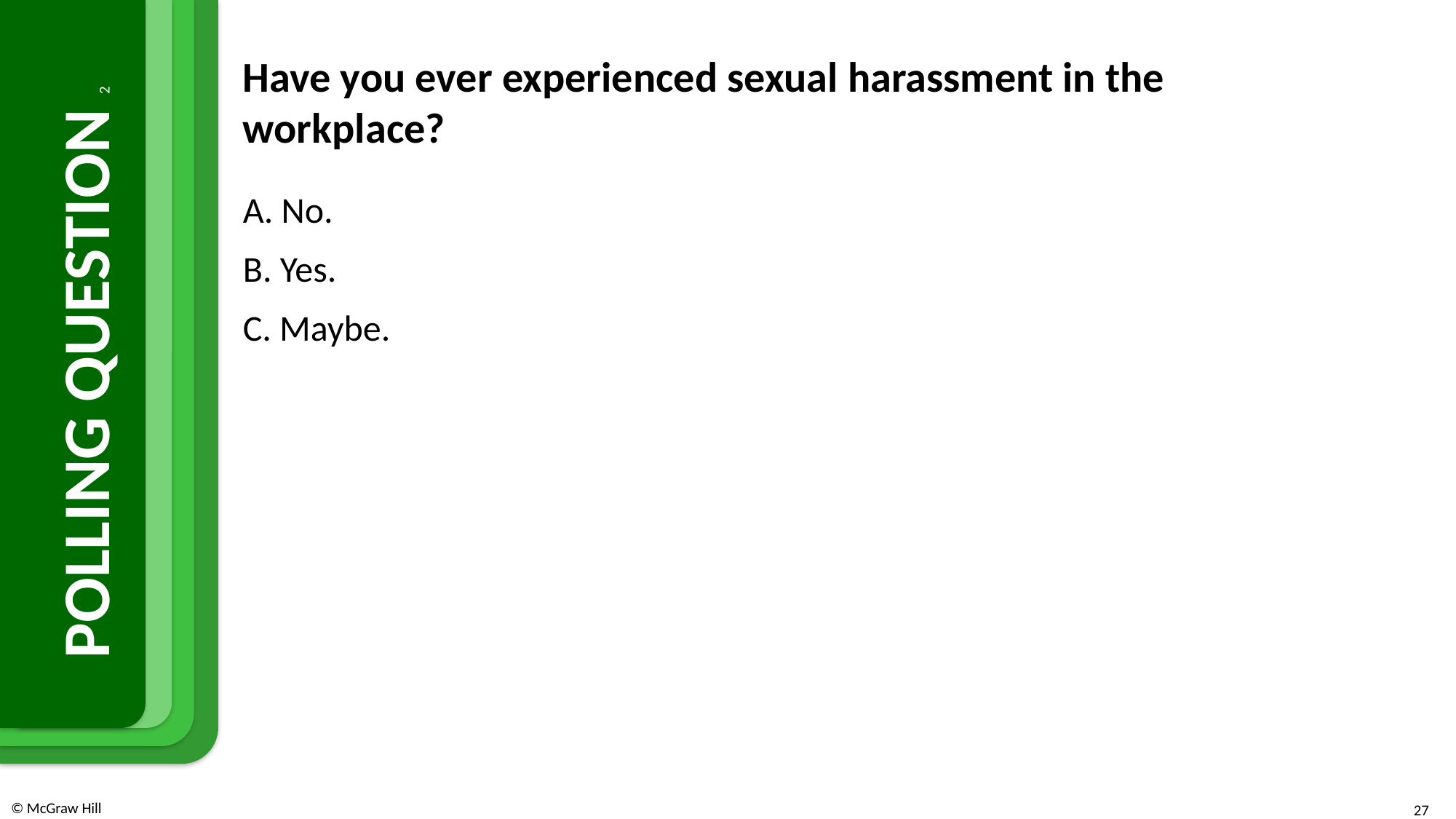

Have you ever experienced sexual harassment in the workplace?
A. No.
B. Yes.
C. Maybe.
# POLLING QUESTION 2